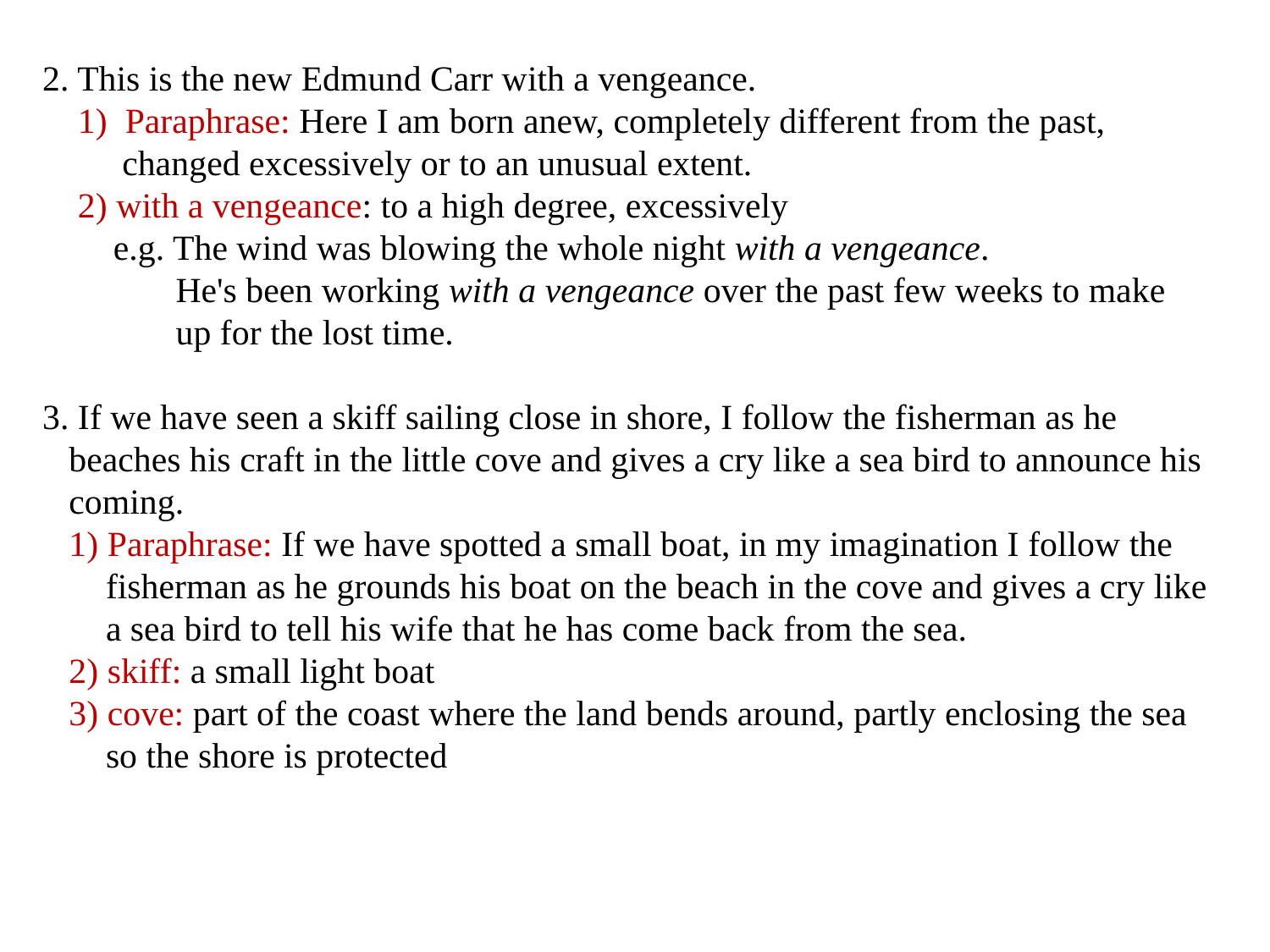

2. This is the new Edmund Carr with a vengeance.
    1)  Paraphrase: Here I am born anew, completely different from the past,
         changed excessively or to an unusual extent.
    2) with a vengeance: to a high degree, excessively
        e.g. The wind was blowing the whole night with a vengeance.
               He's been working with a vengeance over the past few weeks to make
               up for the lost time.

3. If we have seen a skiff sailing close in shore, I follow the fisherman as he
   beaches his craft in the little cove and gives a cry like a sea bird to announce his
   coming.
   1) Paraphrase: If we have spotted a small boat, in my imagination I follow the fisherman as he grounds his boat on the beach in the cove and gives a cry like a sea bird to tell his wife that he has come back from the sea.
   2) skiff: a small light boat
   3) cove: part of the coast where the land bends around, partly enclosing the sea so the shore is protected